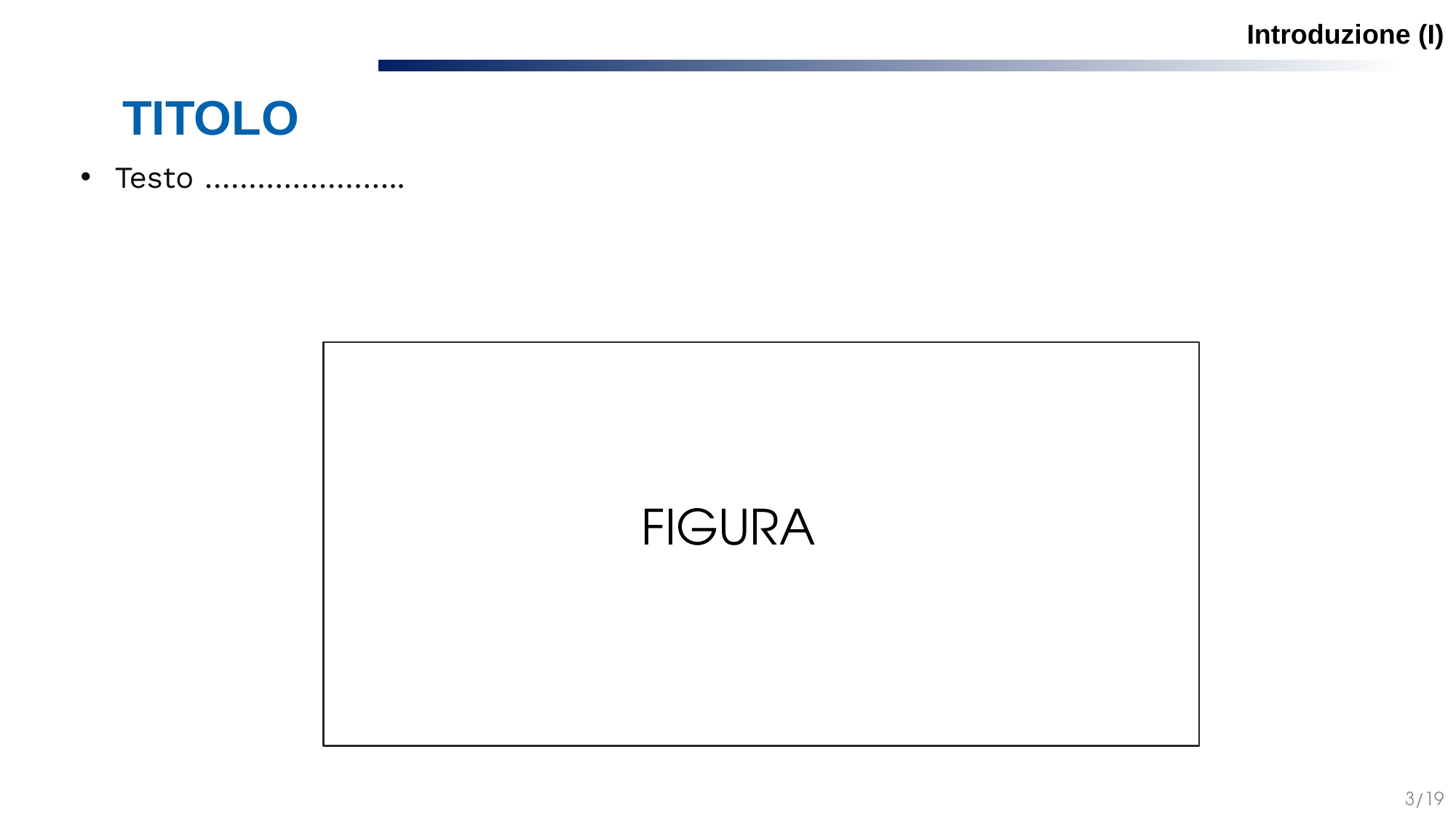

Introduzione (I)
# TITOLO
Testo …………………..

FIGURA